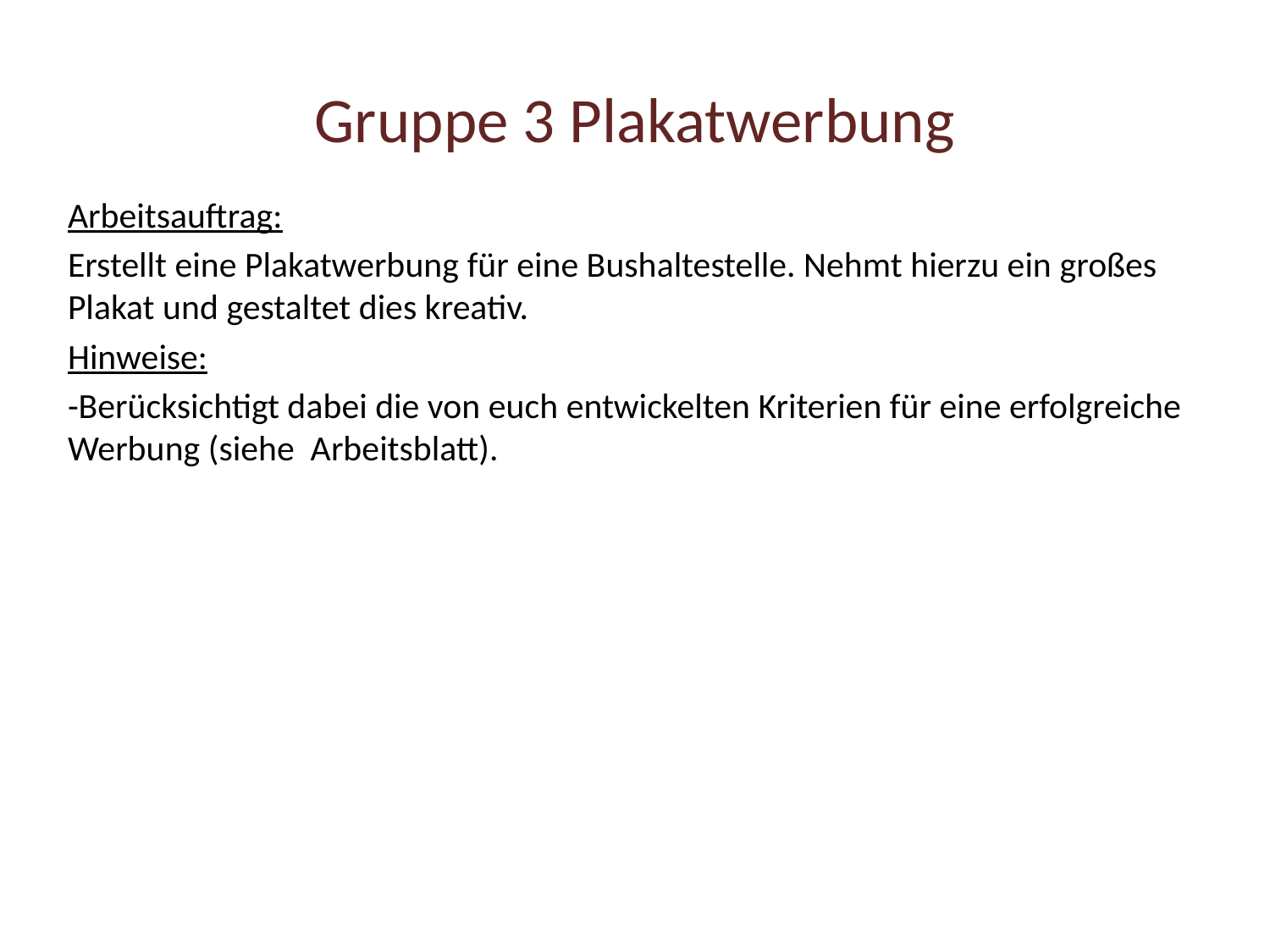

# Gruppe 3 Plakatwerbung
Arbeitsauftrag:
Erstellt eine Plakatwerbung für eine Bushaltestelle. Nehmt hierzu ein großes Plakat und gestaltet dies kreativ.
Hinweise:
-Berücksichtigt dabei die von euch entwickelten Kriterien für eine erfolgreiche Werbung (siehe  Arbeitsblatt).